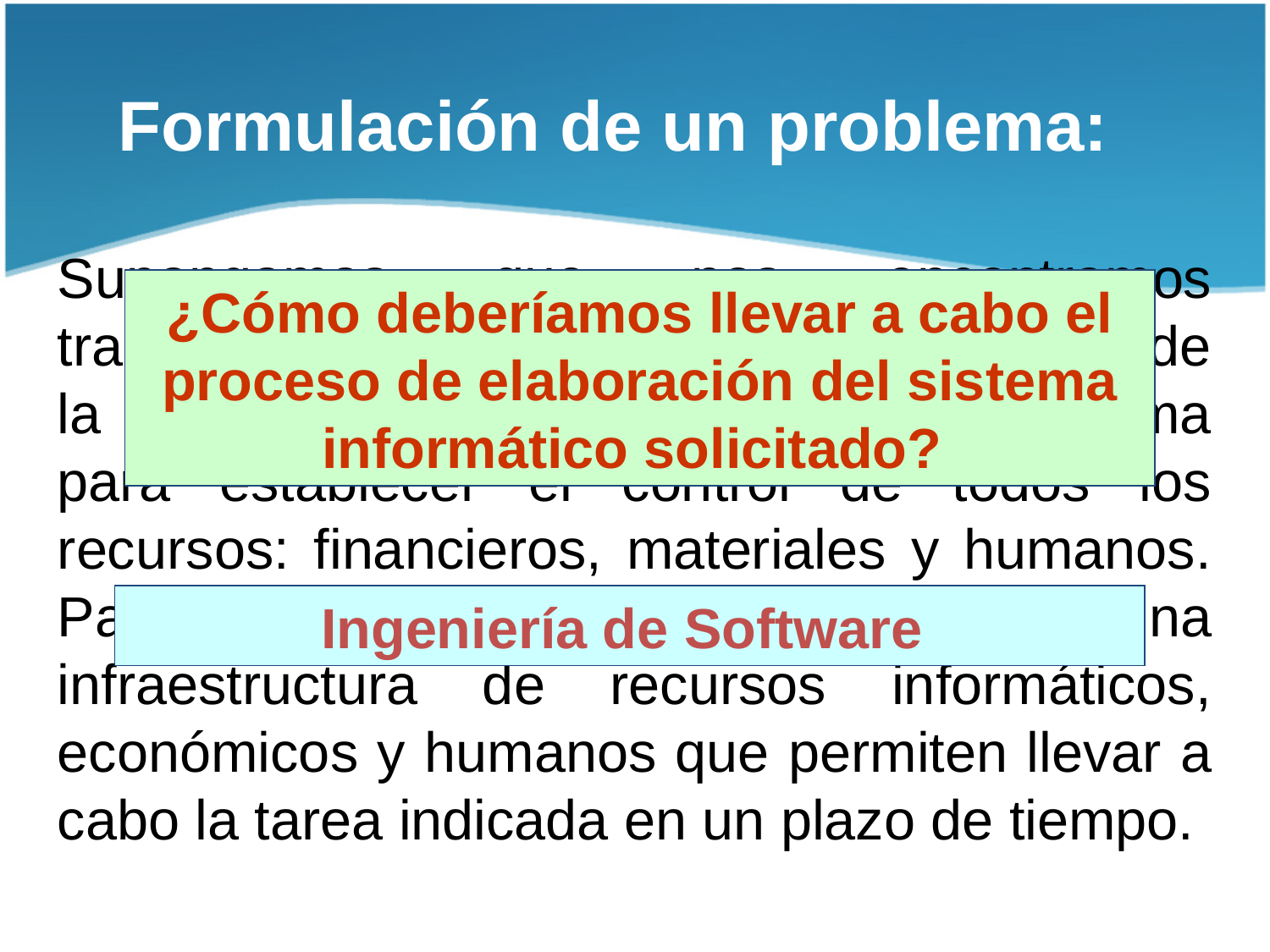

Formulación de un problema:
Supongamos que nos encontramos trabajando en una empresa y la dirección de la misma orienta el desarrollo de un sistema para establecer el control de todos los recursos: financieros, materiales y humanos. Para ello se dispone de toda una infraestructura de recursos informáticos, económicos y humanos que permiten llevar a cabo la tarea indicada en un plazo de tiempo.
¿Cómo deberíamos llevar a cabo el proceso de elaboración del sistema informático solicitado?
Ingeniería de Software